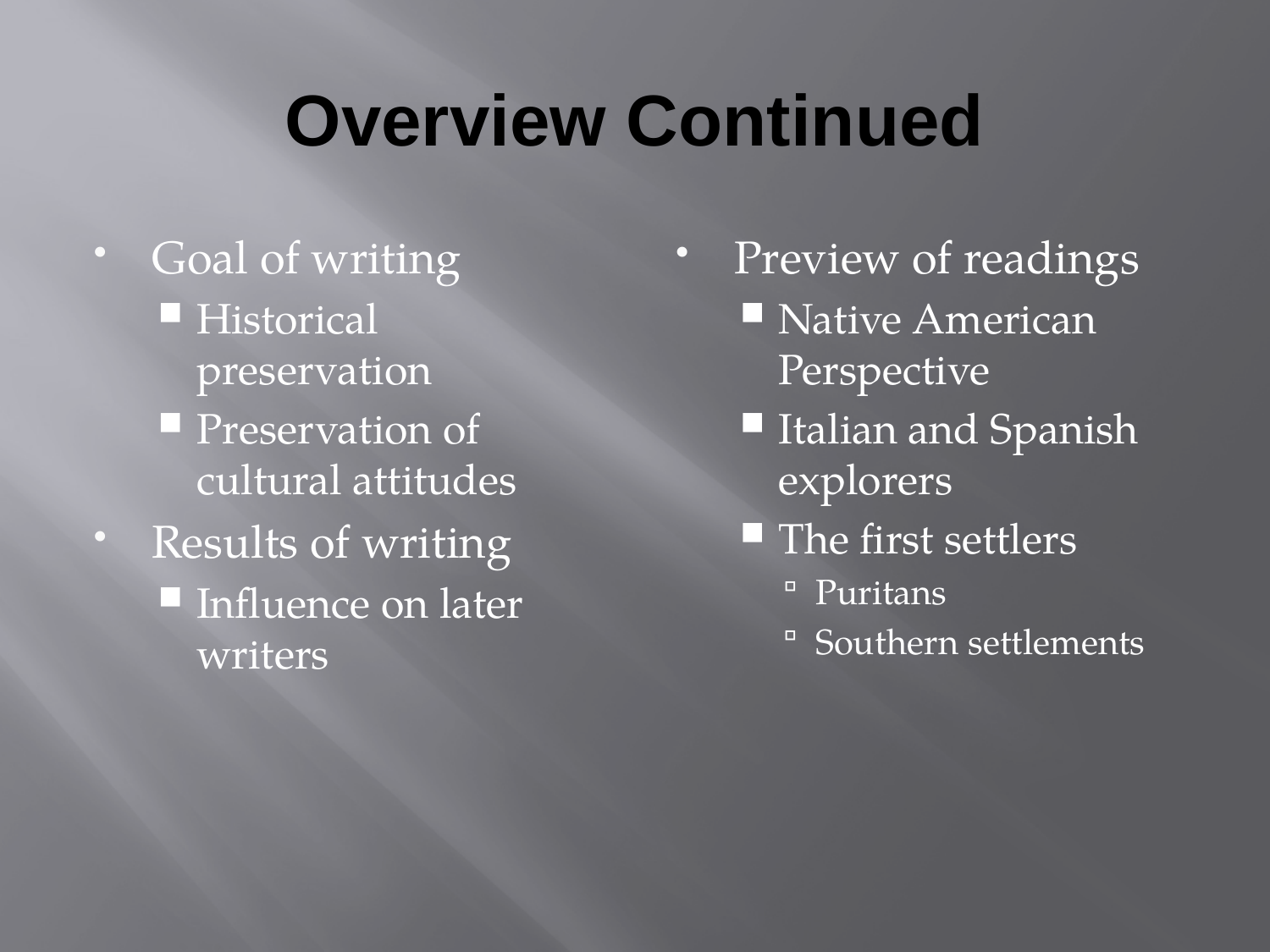

# Overview Continued
Goal of writing
Historical preservation
Preservation of cultural attitudes
Results of writing
Influence on later writers
Preview of readings
Native American Perspective
Italian and Spanish explorers
The first settlers
Puritans
Southern settlements